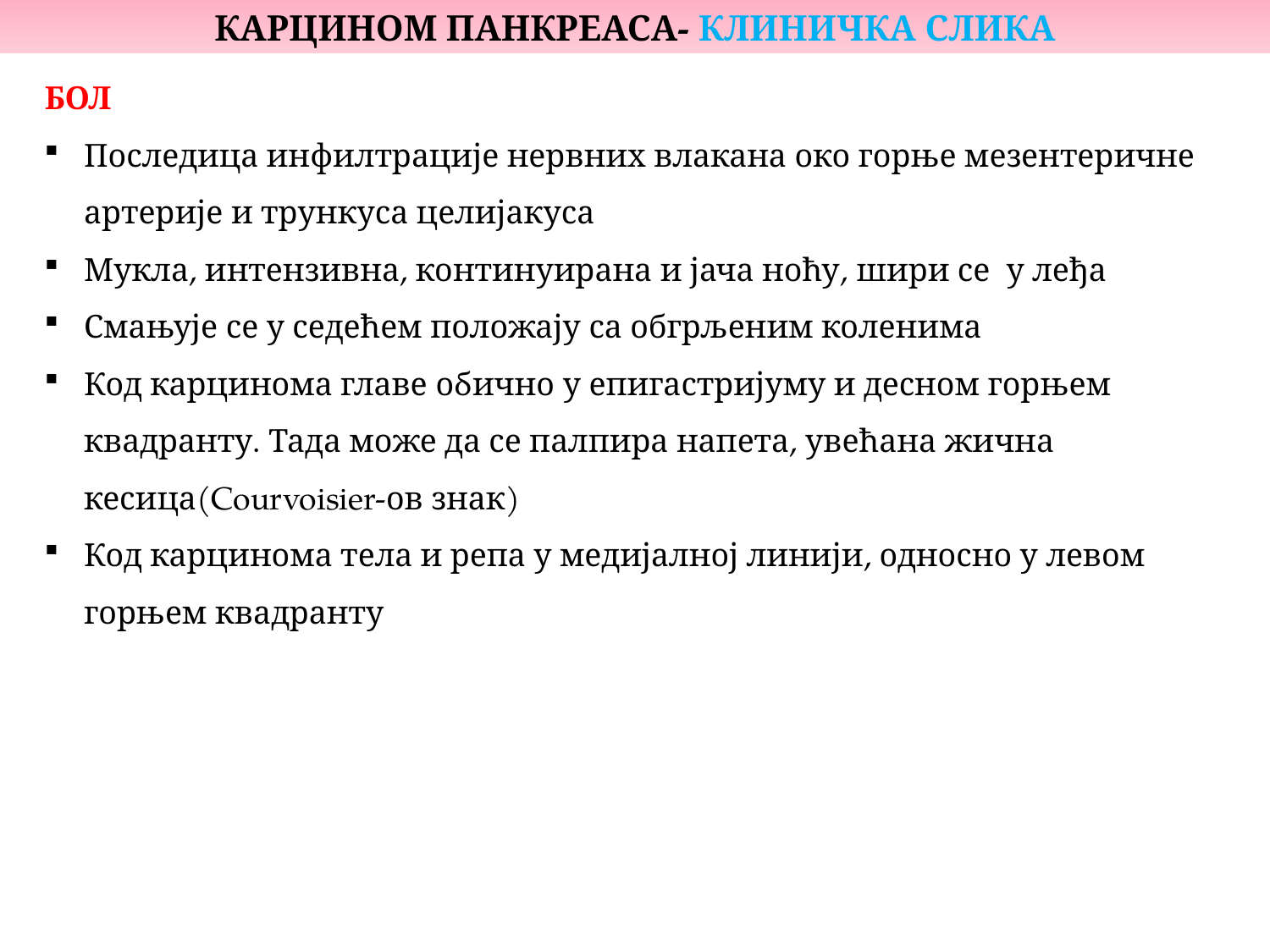

КАРЦИНОМ ПАНКРЕАСА- КЛИНИЧКА СЛИКА
БОЛ
Последица инфилтрације нервних влакана око горње мезентеричне артерије и трункуса целијакуса
Мукла, интензивна, континуирана и јача ноћу, шири се  у леђа
Смањује се у седећем положају са обгрљеним коленима
Код карцинома главе обично у епигастријуму и десном горњем квадранту. Тада може да се палпира напета, увећана жична кесица(Courvoisier-ов знак)
Код карцинома тела и репа у медијалној линији, односно у левом горњем квадранту